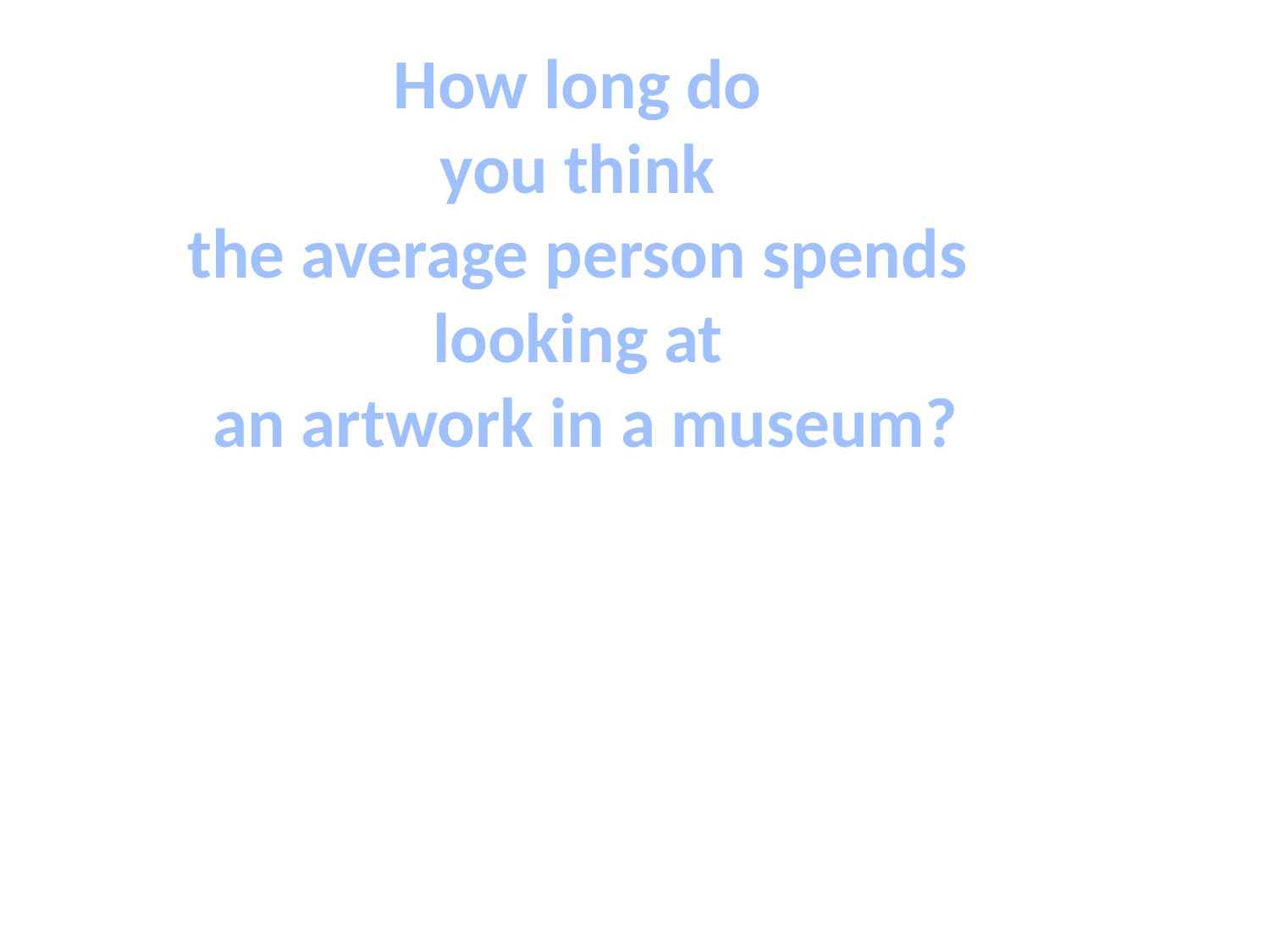

How long do
you think
the average person spends
looking at
an artwork in a museum?